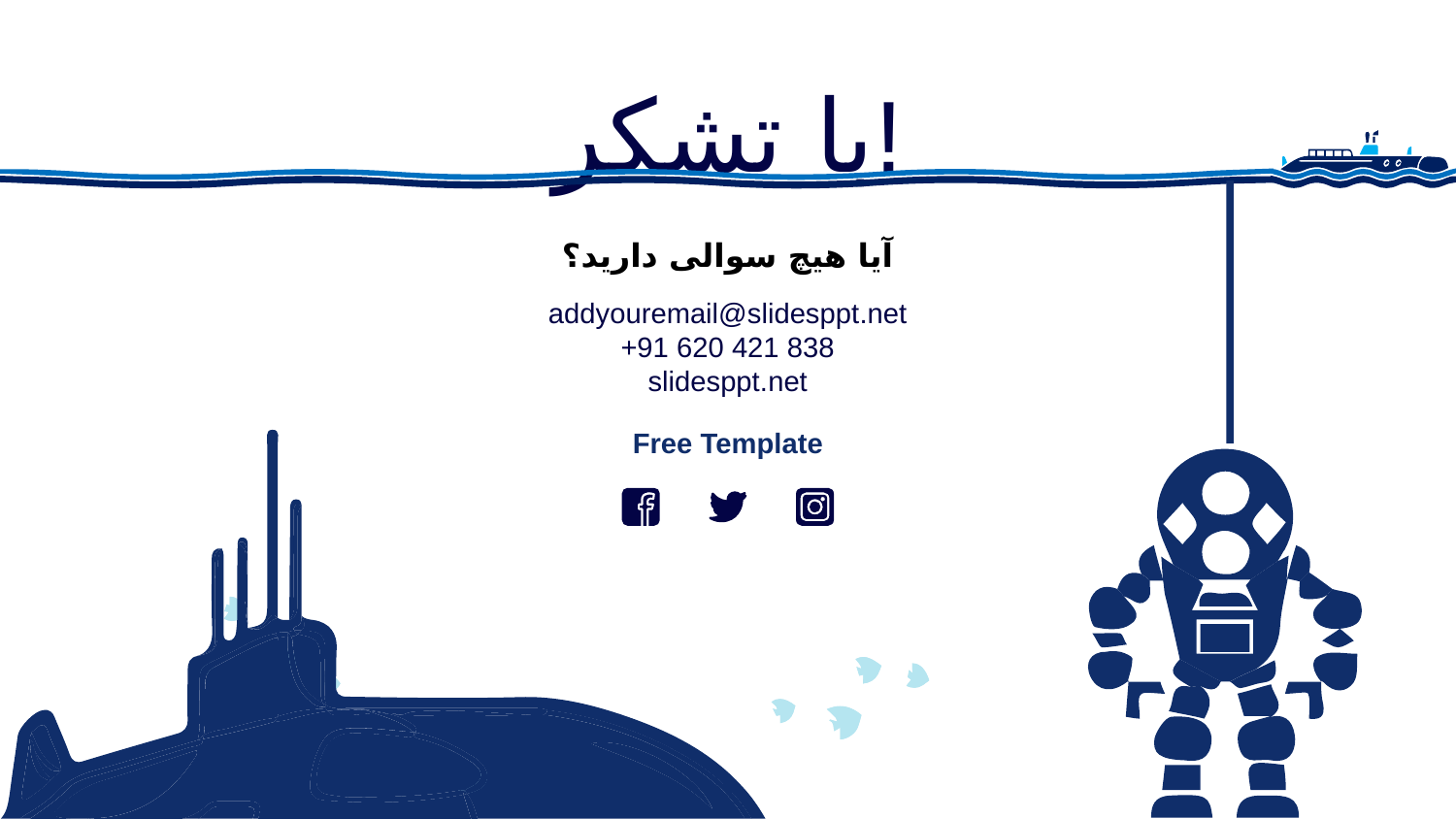

# با تشکر!

آیا هیچ سوالی دارید؟
addyouremail@slidesppt.net
+91 620 421 838
slidesppt.net
Free Template